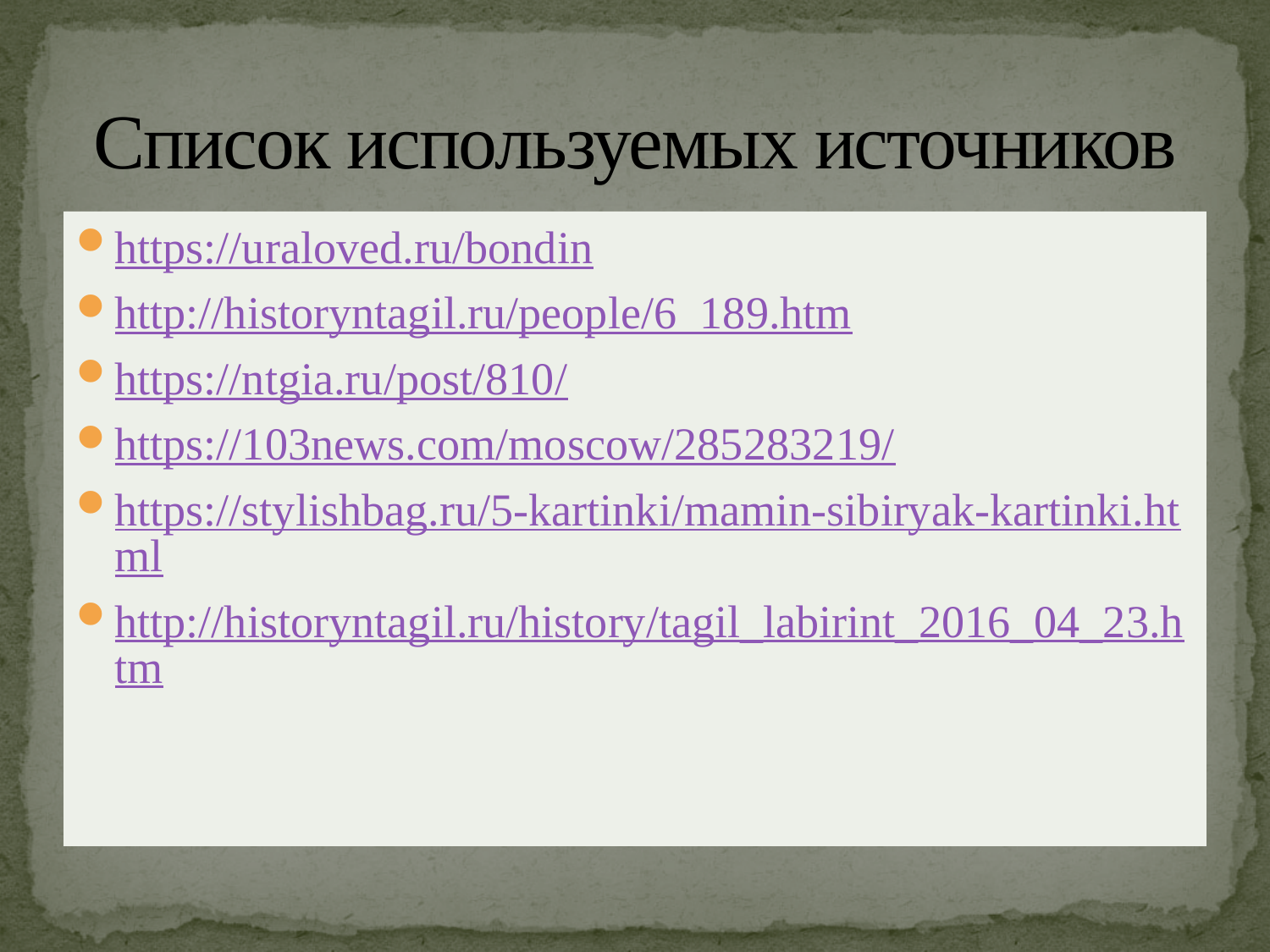

# Список используемых источников
https://uraloved.ru/bondin
http://historyntagil.ru/people/6_189.htm
https://ntgia.ru/post/810/
https://103news.com/moscow/285283219/
https://stylishbag.ru/5-kartinki/mamin-sibiryak-kartinki.html
http://historyntagil.ru/history/tagil_labirint_2016_04_23.htm